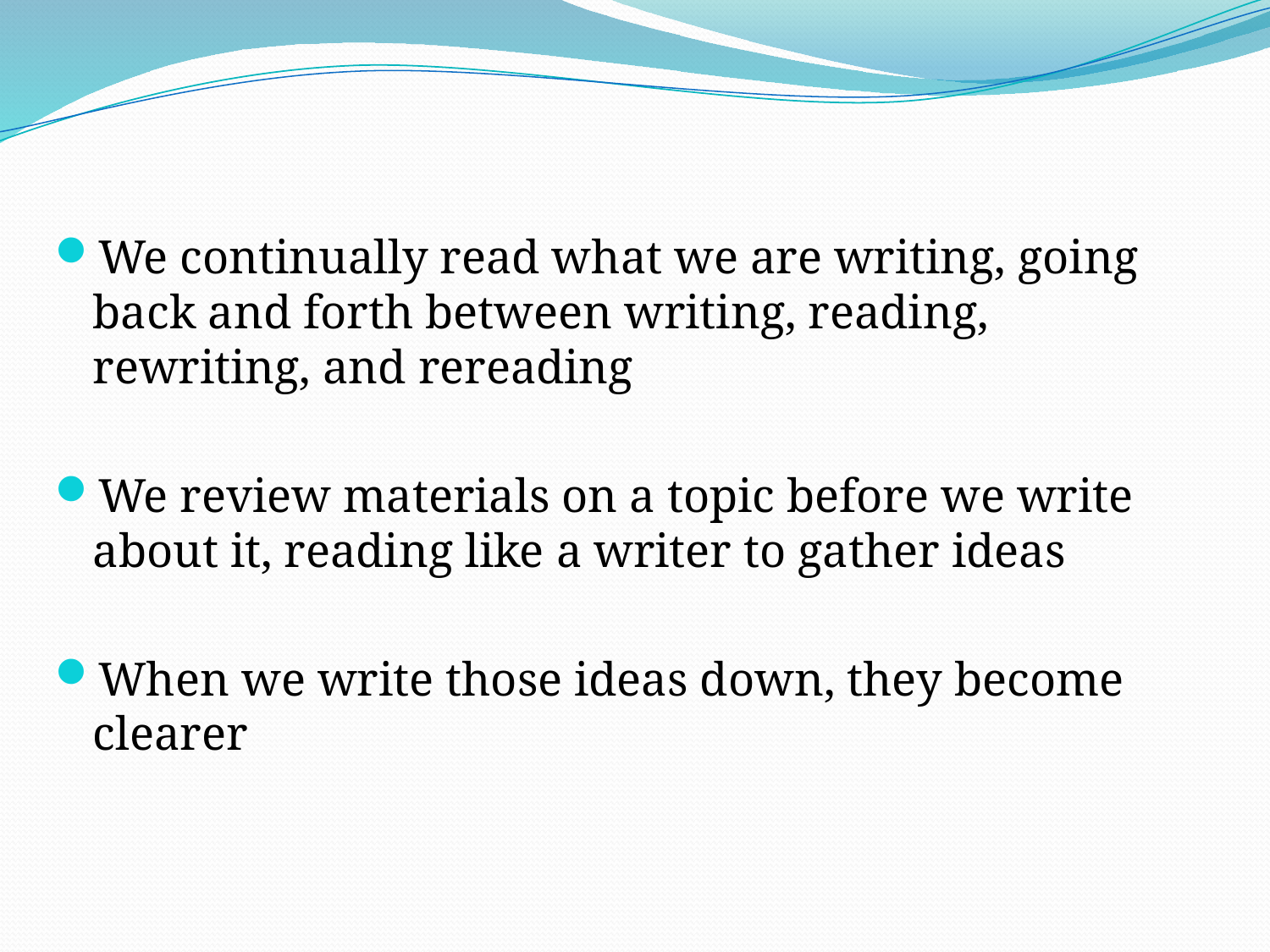

We continually read what we are writing, going back and forth between writing, reading, rewriting, and rereading

We review materials on a topic before we write about it, reading like a writer to gather ideas

When we write those ideas down, they become clearer